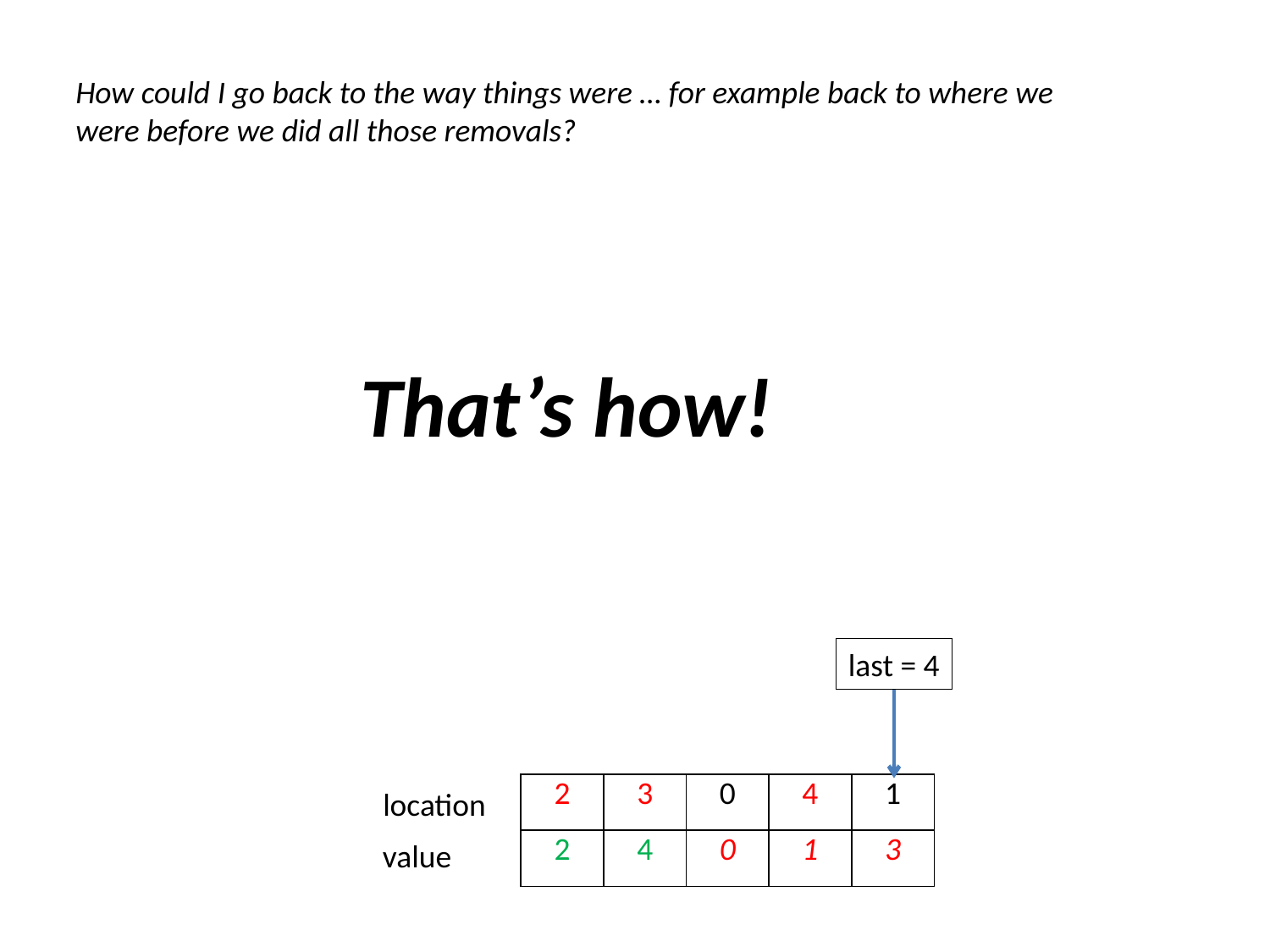

How could I go back to the way things were … for example back to where we
were before we did all those removals?
That’s how!
last = 4
| 2 | 3 | 0 | 4 | 1 |
| --- | --- | --- | --- | --- |
| 2 | 4 | 0 | 1 | 3 |
location
value